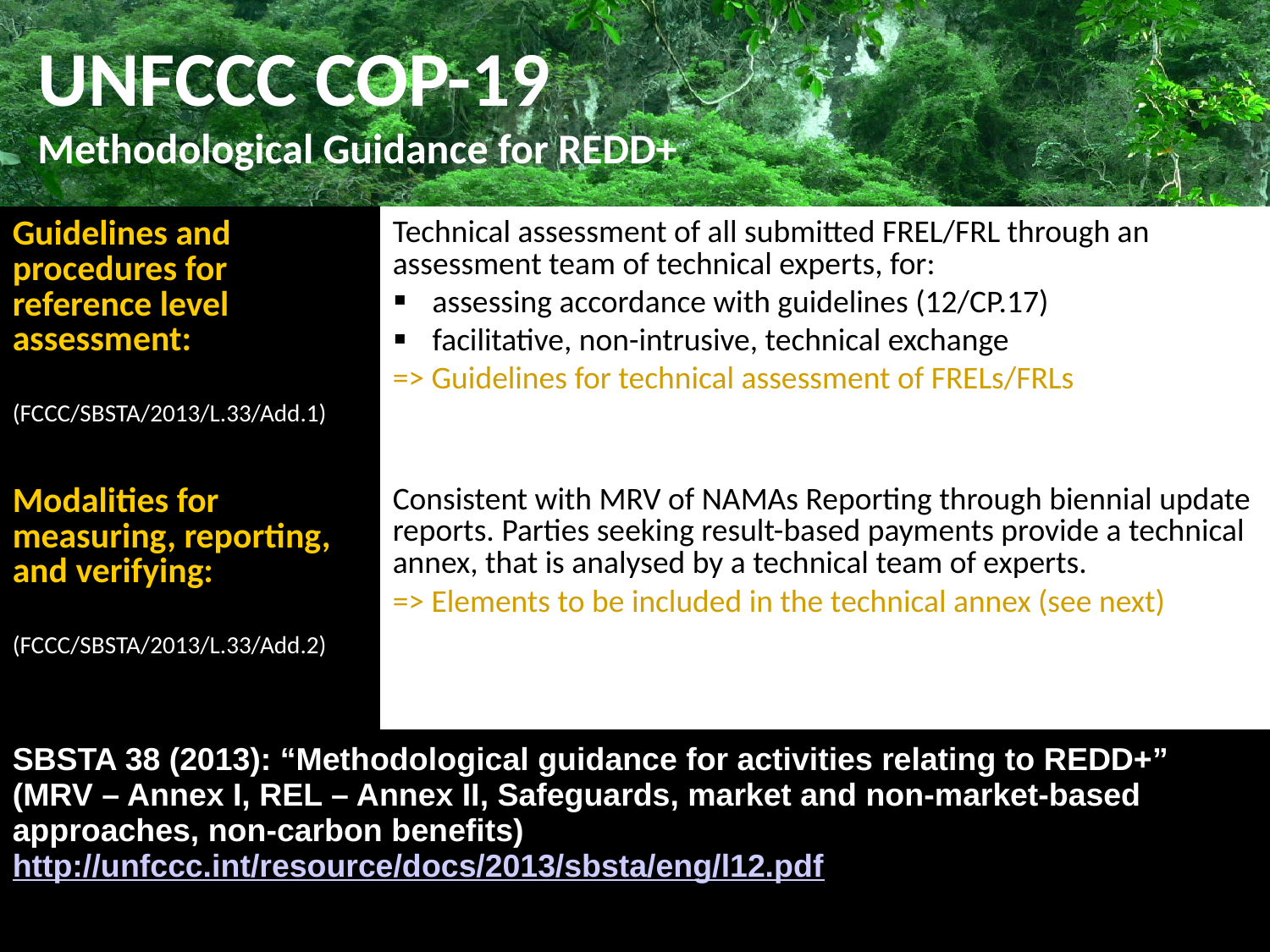

UNFCCC COP-19
Methodological Guidance for REDD+
| Guidelines and procedures for reference level assessment: (FCCC/SBSTA/2013/L.33/Add.1) | Technical assessment of all submitted FREL/FRL through an assessment team of technical experts, for: assessing accordance with guidelines (12/CP.17) facilitative, non-intrusive, technical exchange => Guidelines for technical assessment of FRELs/FRLs |
| --- | --- |
| Modalities for measuring, reporting, and verifying: (FCCC/SBSTA/2013/L.33/Add.2) | Consistent with MRV of NAMAs Reporting through biennial update reports. Parties seeking result-based payments provide a technical annex, that is analysed by a technical team of experts. => Elements to be included in the technical annex (see next) |
| SBSTA 38 (2013): “Methodological guidance for activities relating to REDD+” (MRV – Annex I, REL – Annex II, Safeguards, market and non-market-based approaches, non-carbon benefits) http://unfccc.int/resource/docs/2013/sbsta/eng/l12.pdf |  |